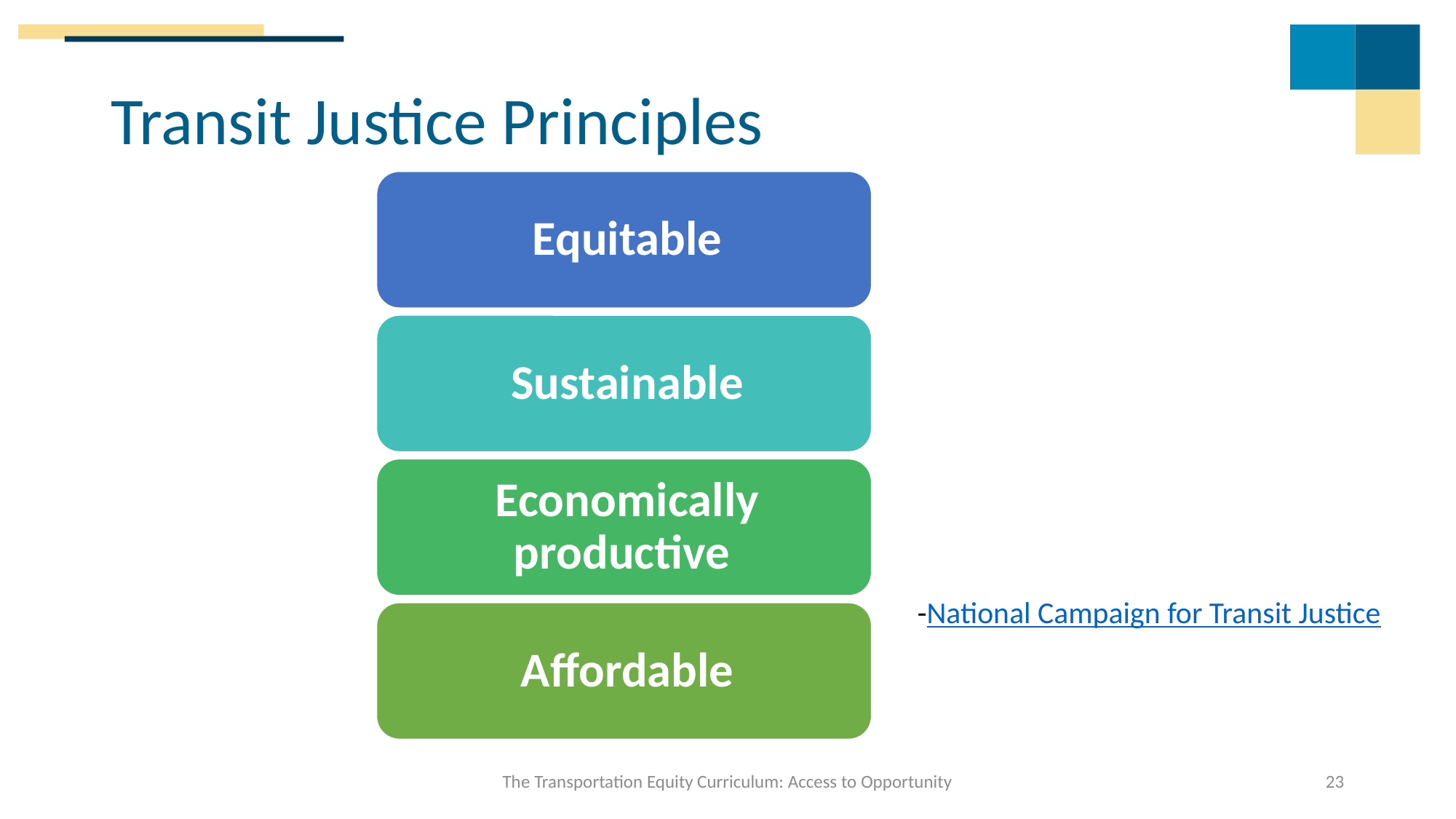

# Transit Justice Principles
Equitable
Sustainable
Economically productive
Affordable
-National Campaign for Transit Justice
The Transportation Equity Curriculum: Access to Opportunity
23